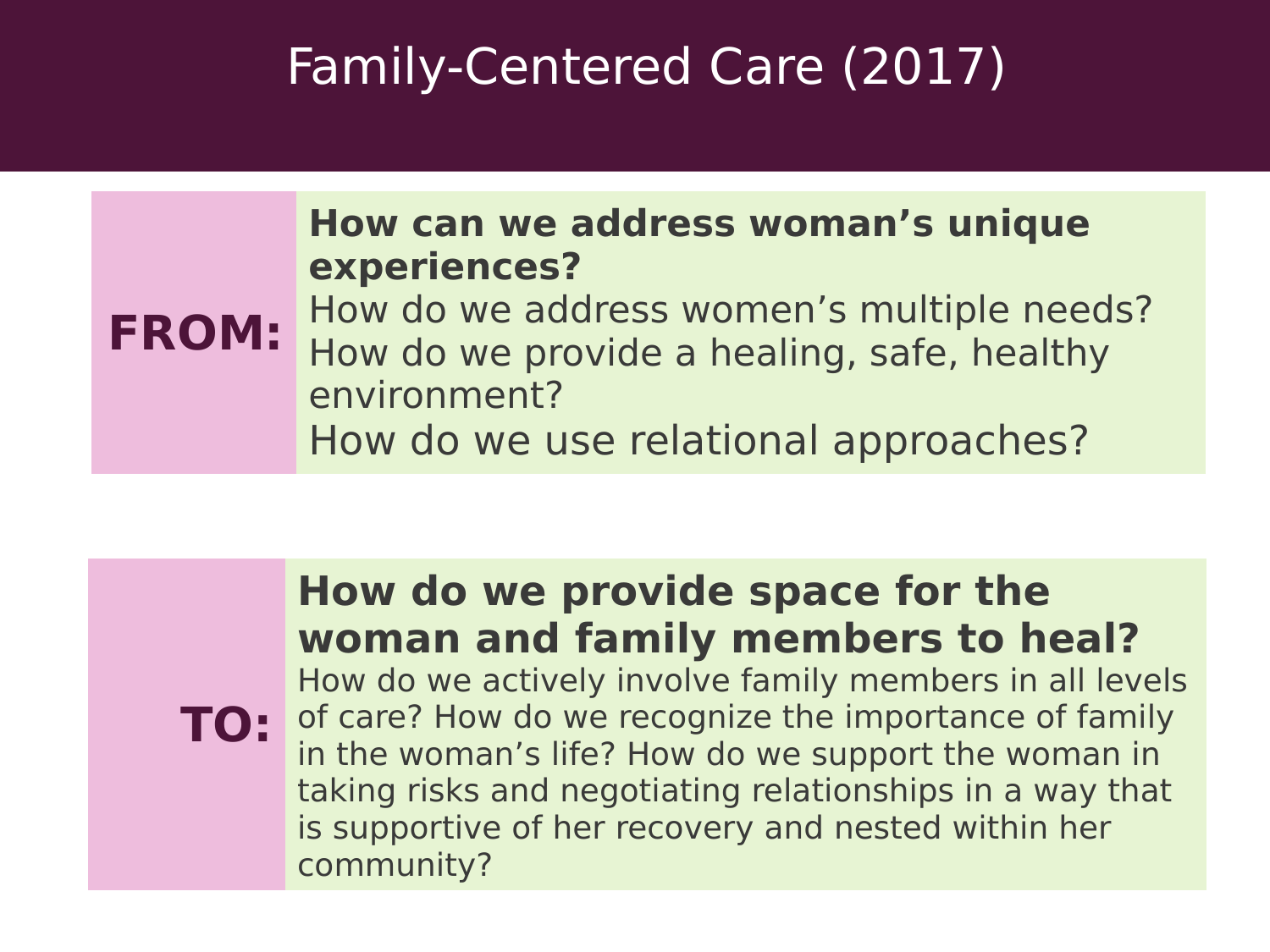

# Family-Centered Care (2017)
| FROM: | How can we address woman’s unique experiences? How do we address women’s multiple needs? How do we provide a healing, safe, healthy environment? How do we use relational approaches? |
| --- | --- |
| TO: | How do we provide space for the woman and family members to heal? How do we actively involve family members in all levels of care? How do we recognize the importance of family in the woman’s life? How do we support the woman in taking risks and negotiating relationships in a way that is supportive of her recovery and nested within her community? |
| --- | --- |